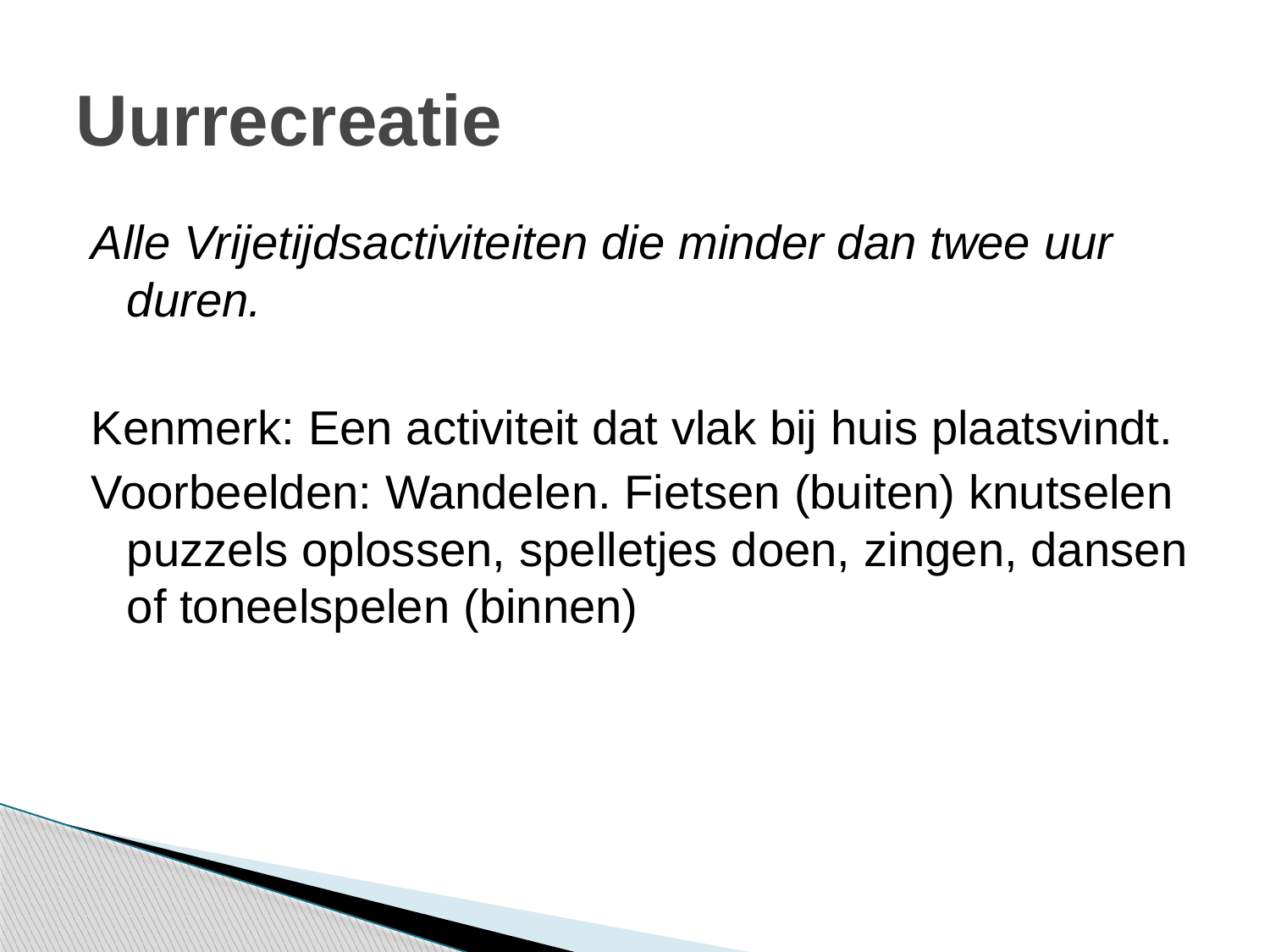

# Uurrecreatie
Alle Vrijetijdsactiviteiten die minder dan twee uur duren.

Kenmerk: Een activiteit dat vlak bij huis plaatsvindt.
Voorbeelden: Wandelen. Fietsen (buiten) knutselen  puzzels oplossen, spelletjes doen, zingen, dansen of toneelspelen (binnen)